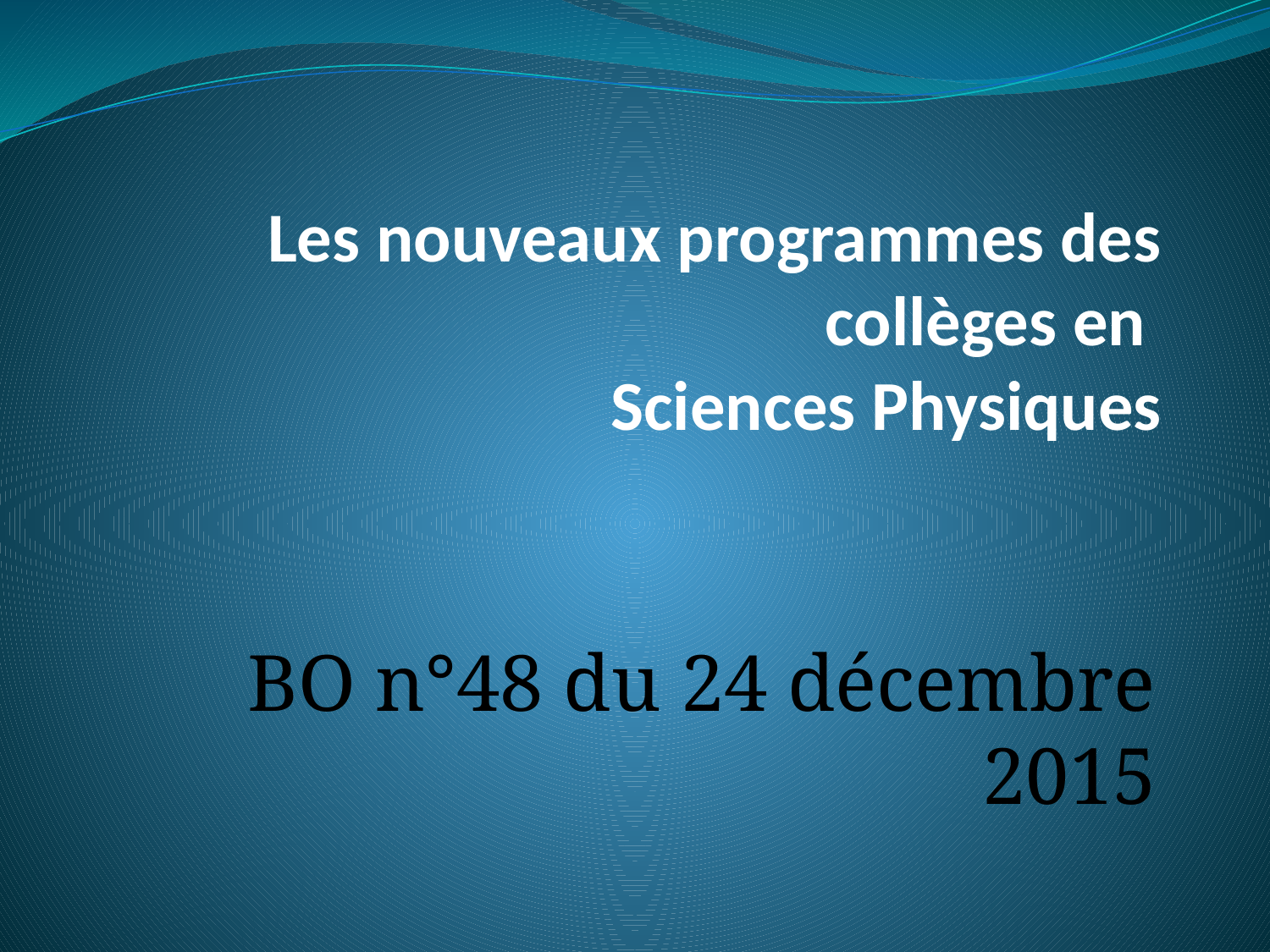

# Les nouveaux programmes des collèges en Sciences Physiques

BO n°48 du 24 décembre 2015